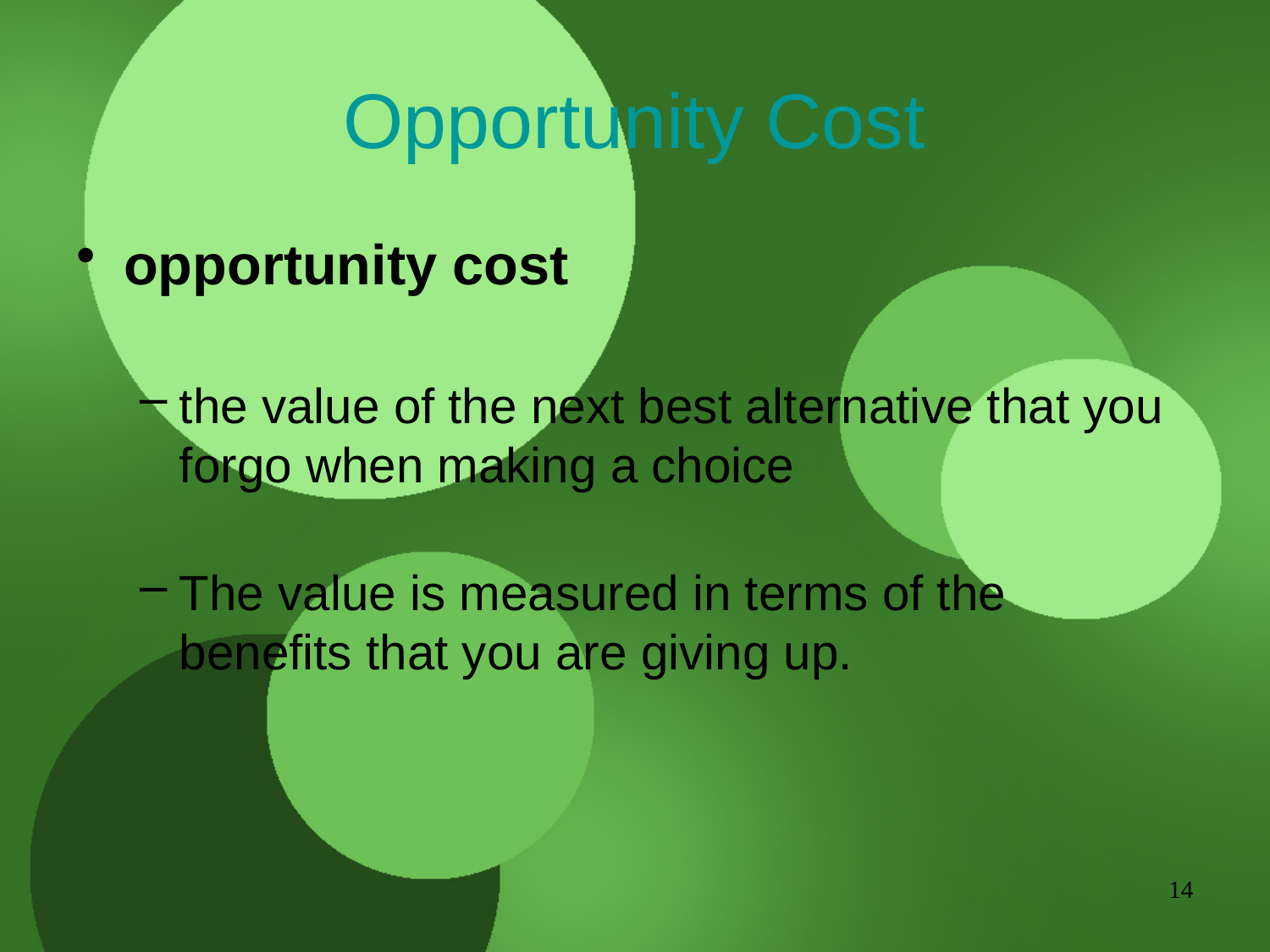

# Opportunity Cost
opportunity cost
the value of the next best alternative that you forgo when making a choice
The value is measured in terms of the benefits that you are giving up.
14